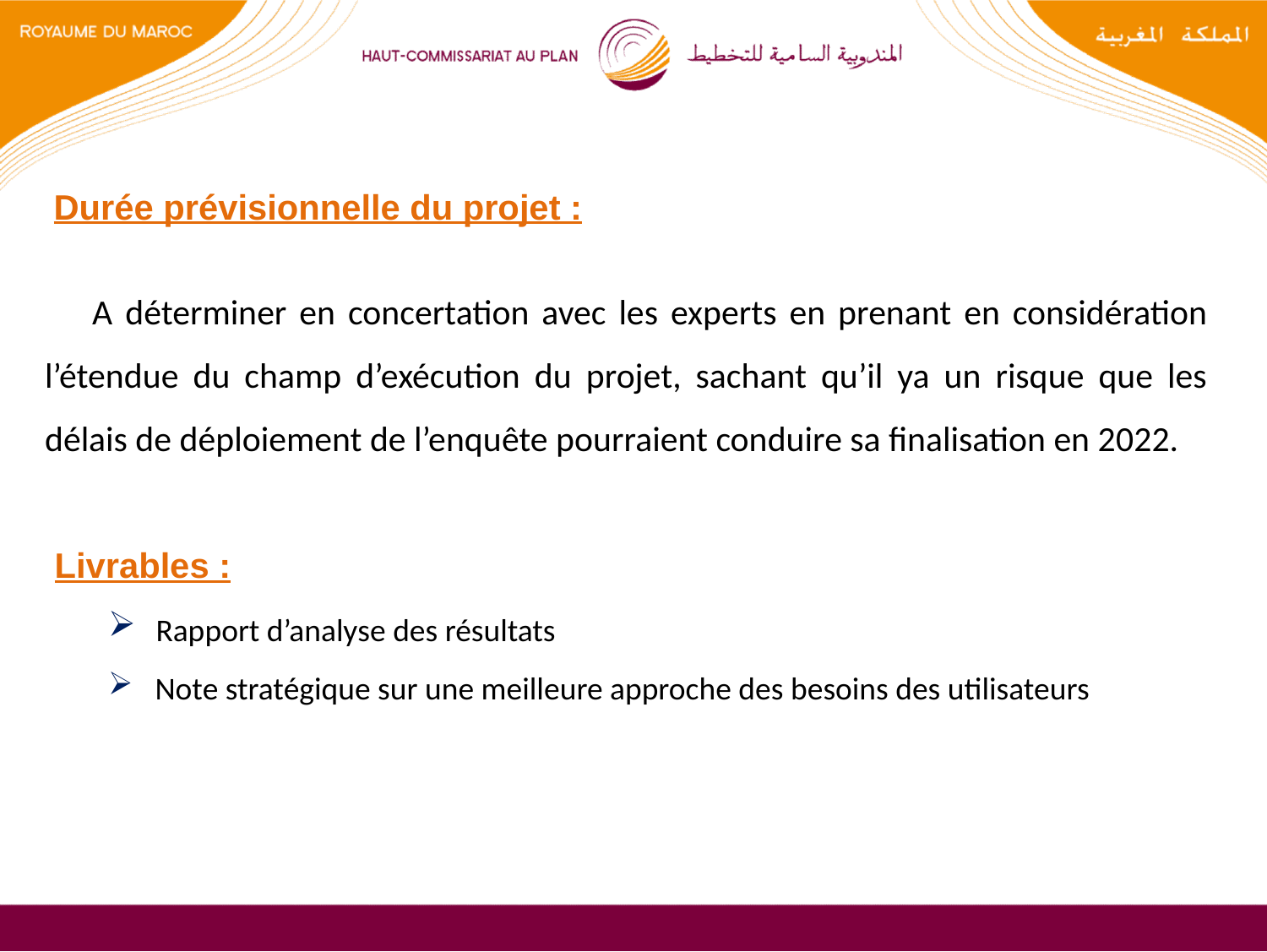

Durée prévisionnelle du projet :

    A déterminer en concertation avec les experts en prenant en considération l’étendue du champ d’exécution du projet, sachant qu’il ya un risque que les délais de déploiement de l’enquête pourraient conduire sa finalisation en 2022.

 Livrables :
 Rapport d’analyse des résultats
 Note stratégique sur une meilleure approche des besoins des utilisateurs